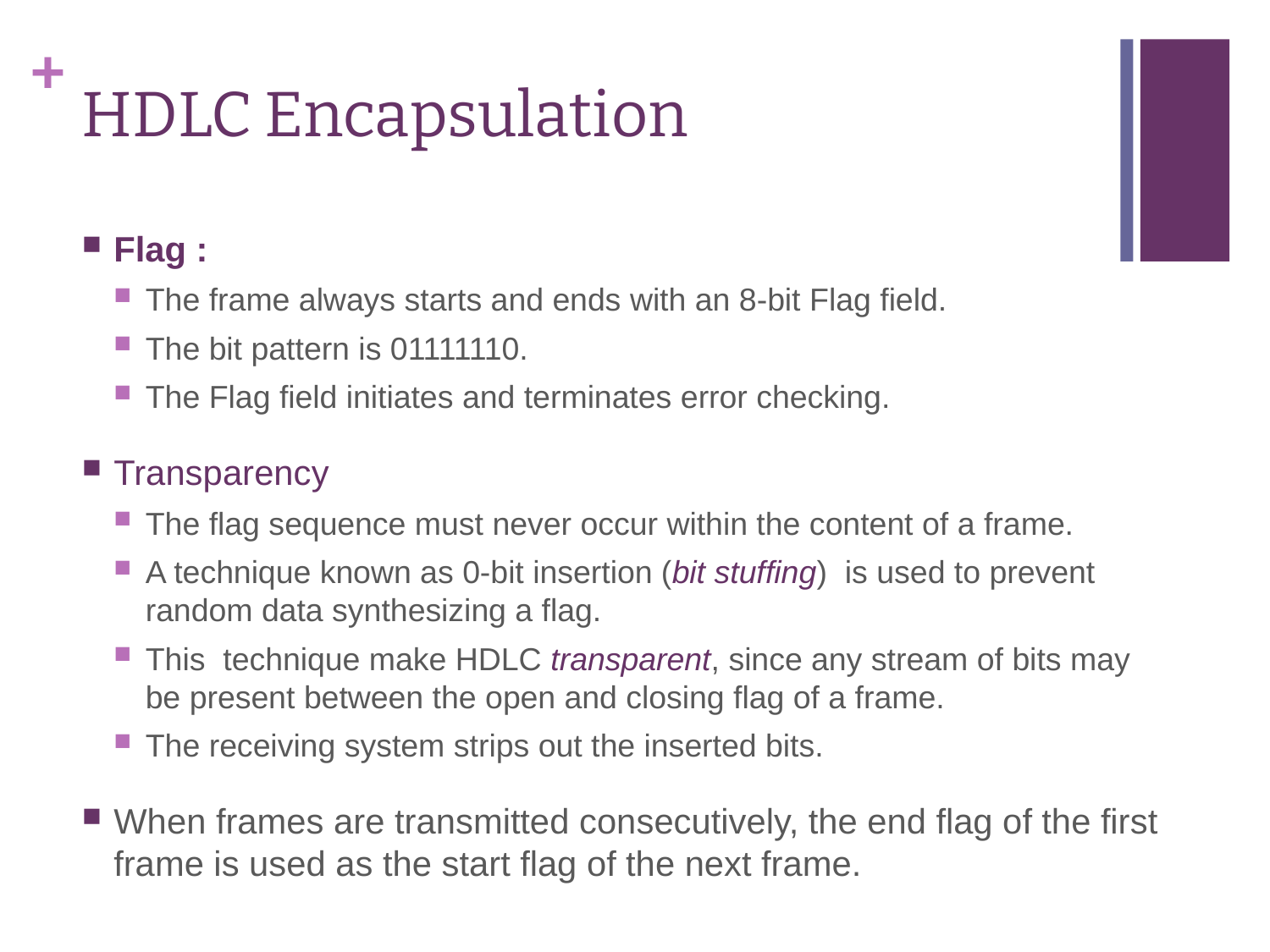

# HDLC Encapsulation
Flag :
The frame always starts and ends with an 8-bit Flag field.
The bit pattern is 01111110.
The Flag field initiates and terminates error checking.
Transparency
The flag sequence must never occur within the content of a frame.
A technique known as 0-bit insertion (bit stuffing)  is used to prevent random data synthesizing a flag.
This  technique make HDLC transparent, since any stream of bits may be present between the open and closing flag of a frame.
The receiving system strips out the inserted bits.
When frames are transmitted consecutively, the end flag of the first frame is used as the start flag of the next frame.